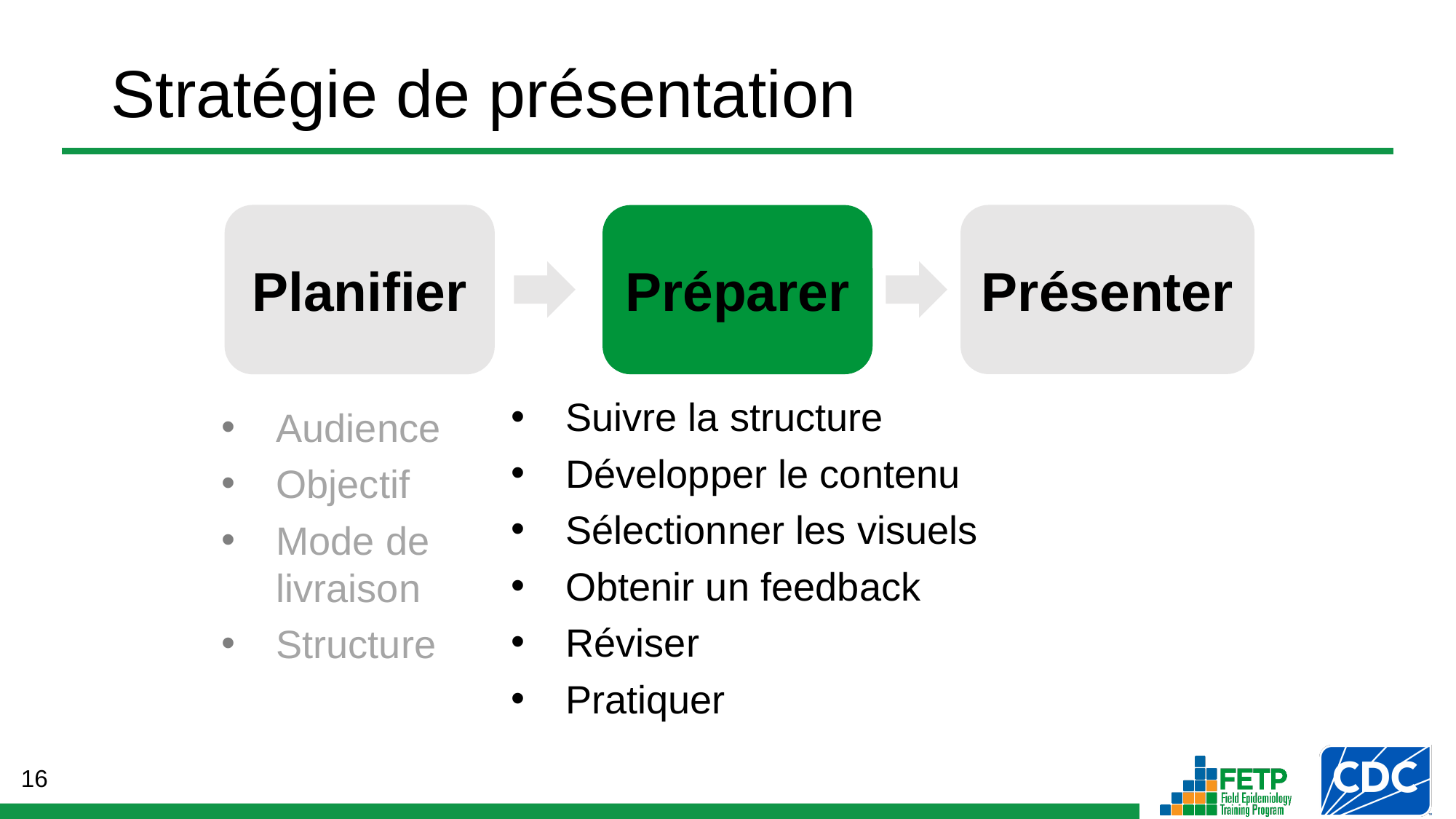

# Stratégie de présentation
Planifier
Présenter
Préparer

Suivre la structure
Développer le contenu
Sélectionner les visuels
Obtenir un feedback
Réviser
Pratiquer
Audience
Objectif
Mode de livraison
Structure